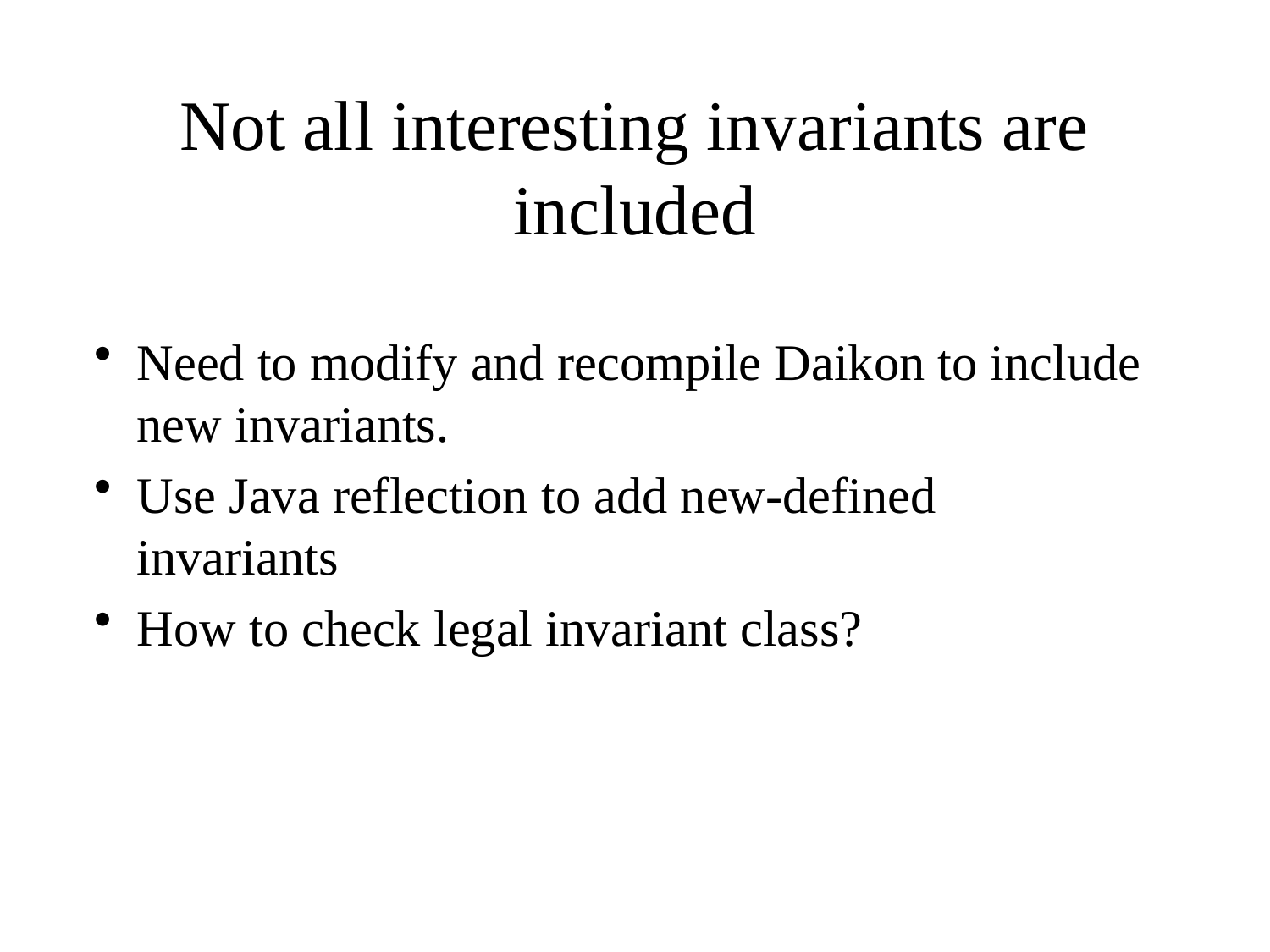

# Not all interesting invariants are included
Need to modify and recompile Daikon to include new invariants.
Use Java reflection to add new-defined invariants
How to check legal invariant class?